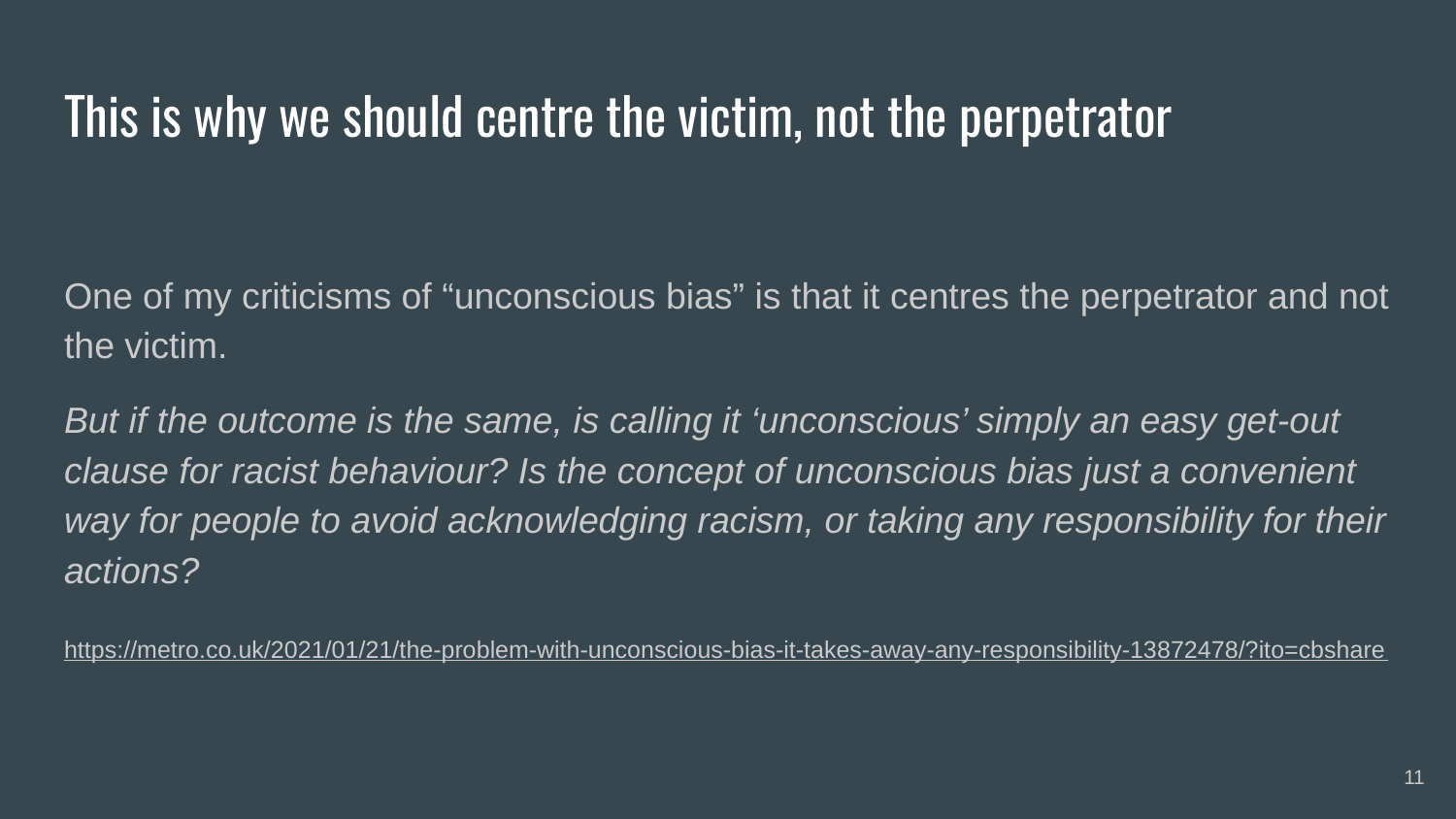

# This is why we should centre the victim, not the perpetrator
One of my criticisms of “unconscious bias” is that it centres the perpetrator and not the victim.
But if the outcome is the same, is calling it ‘unconscious’ simply an easy get-out clause for racist behaviour? Is the concept of unconscious bias just a convenient way for people to avoid acknowledging racism, or taking any responsibility for their actions?
https://metro.co.uk/2021/01/21/the-problem-with-unconscious-bias-it-takes-away-any-responsibility-13872478/?ito=cbshare

11